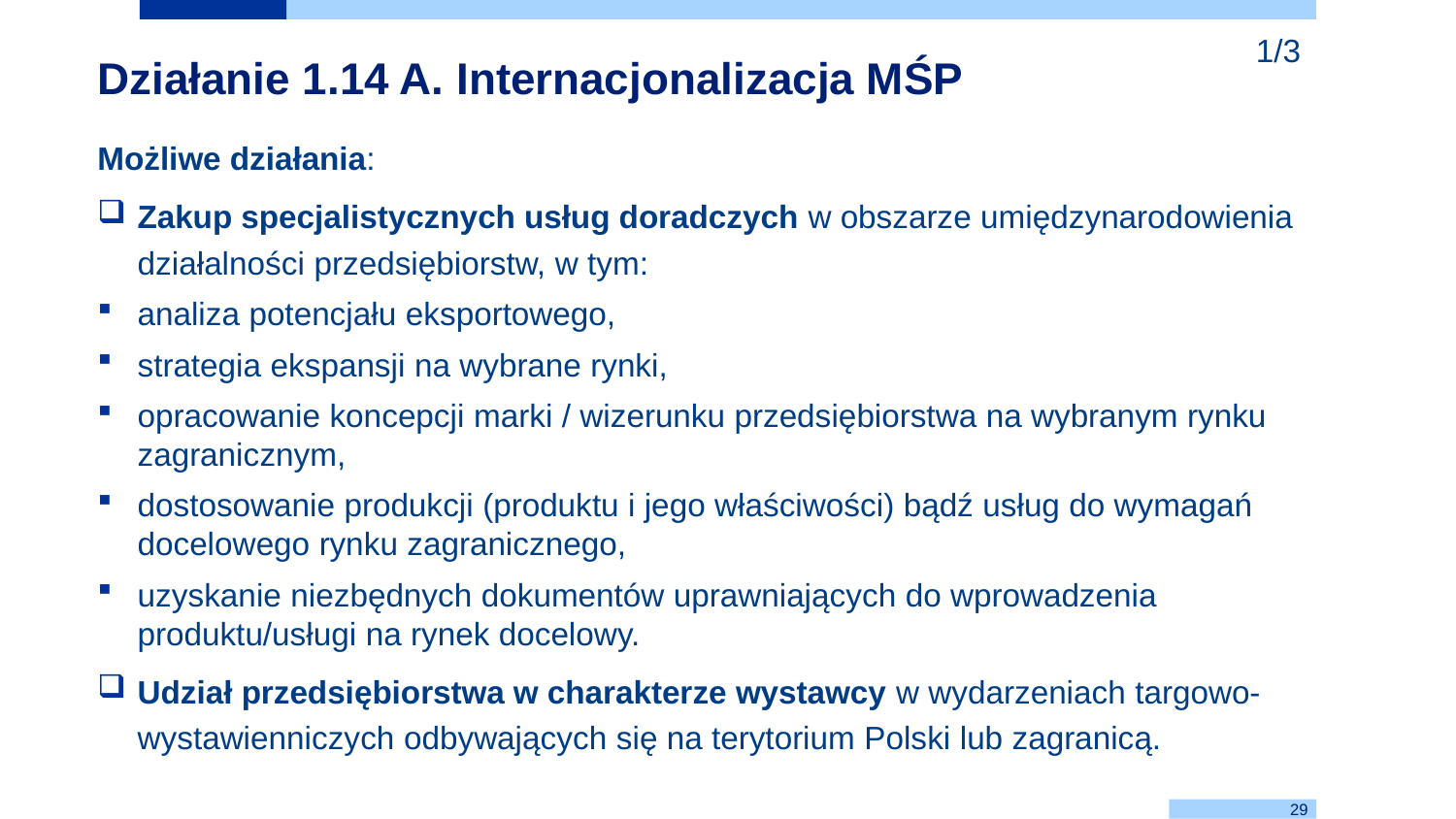

1/3
# Działanie 1.14 A. Internacjonalizacja MŚP
Możliwe działania:
Zakup specjalistycznych usług doradczych w obszarze umiędzynarodowienia działalności przedsiębiorstw, w tym:
analiza potencjału eksportowego,
strategia ekspansji na wybrane rynki,
opracowanie koncepcji marki / wizerunku przedsiębiorstwa na wybranym rynku zagranicznym,
dostosowanie produkcji (produktu i jego właściwości) bądź usług do wymagań docelowego rynku zagranicznego,
uzyskanie niezbędnych dokumentów uprawniających do wprowadzenia produktu/usługi na rynek docelowy.
Udział przedsiębiorstwa w charakterze wystawcy w wydarzeniach targowo-wystawienniczych odbywających się na terytorium Polski lub zagranicą.

29